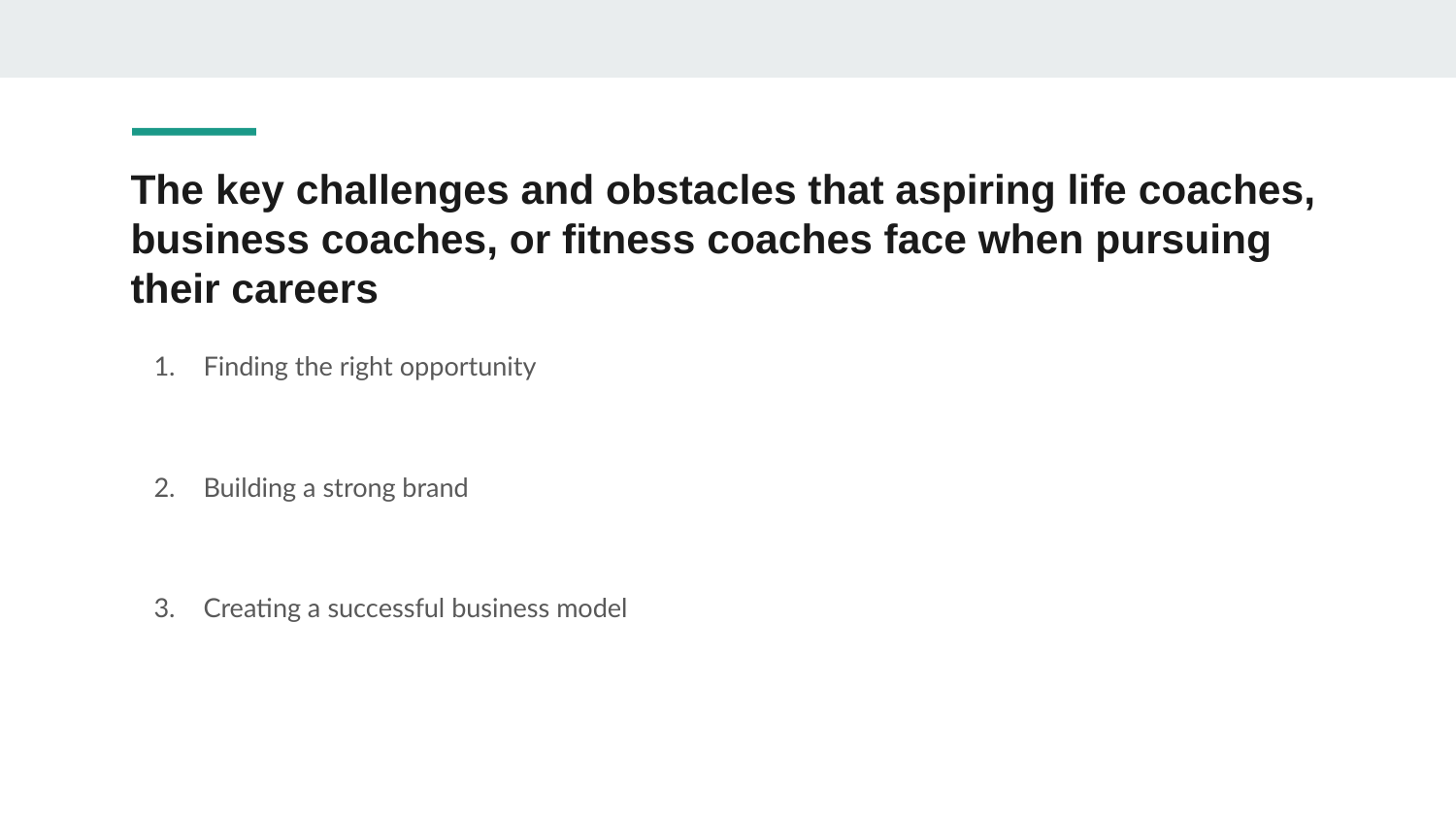

# The key challenges and obstacles that aspiring life coaches, business coaches, or fitness coaches face when pursuing their careers
Finding the right opportunity

Building a strong brand

Creating a successful business model